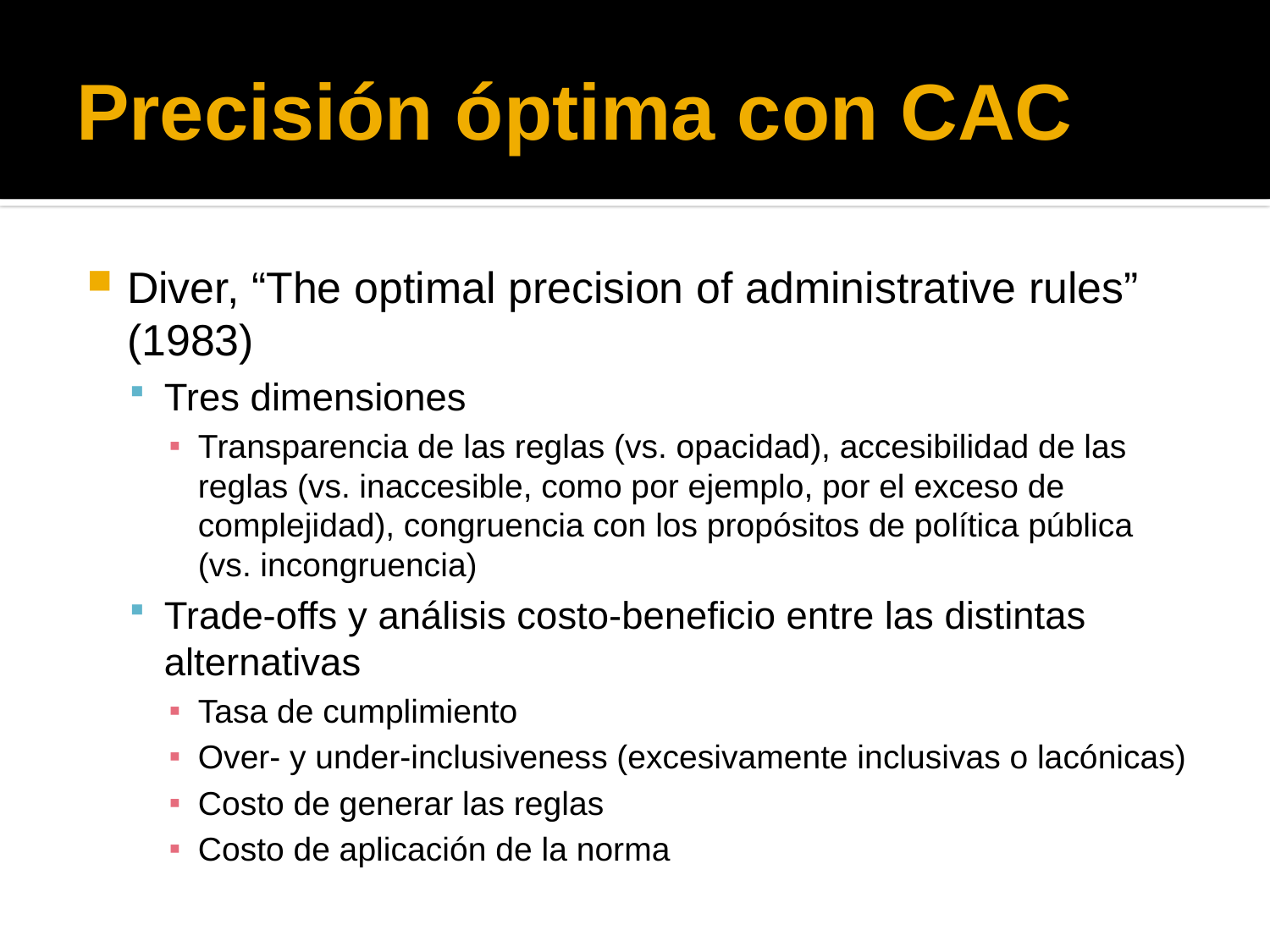

# Precisión óptima con CAC
Diver, “The optimal precision of administrative rules” (1983)
Tres dimensiones
Transparencia de las reglas (vs. opacidad), accesibilidad de las reglas (vs. inaccesible, como por ejemplo, por el exceso de complejidad), congruencia con los propósitos de política pública (vs. incongruencia)
Trade-offs y análisis costo-beneficio entre las distintas alternativas
Tasa de cumplimiento
Over- y under-inclusiveness (excesivamente inclusivas o lacónicas)
Costo de generar las reglas
Costo de aplicación de la norma